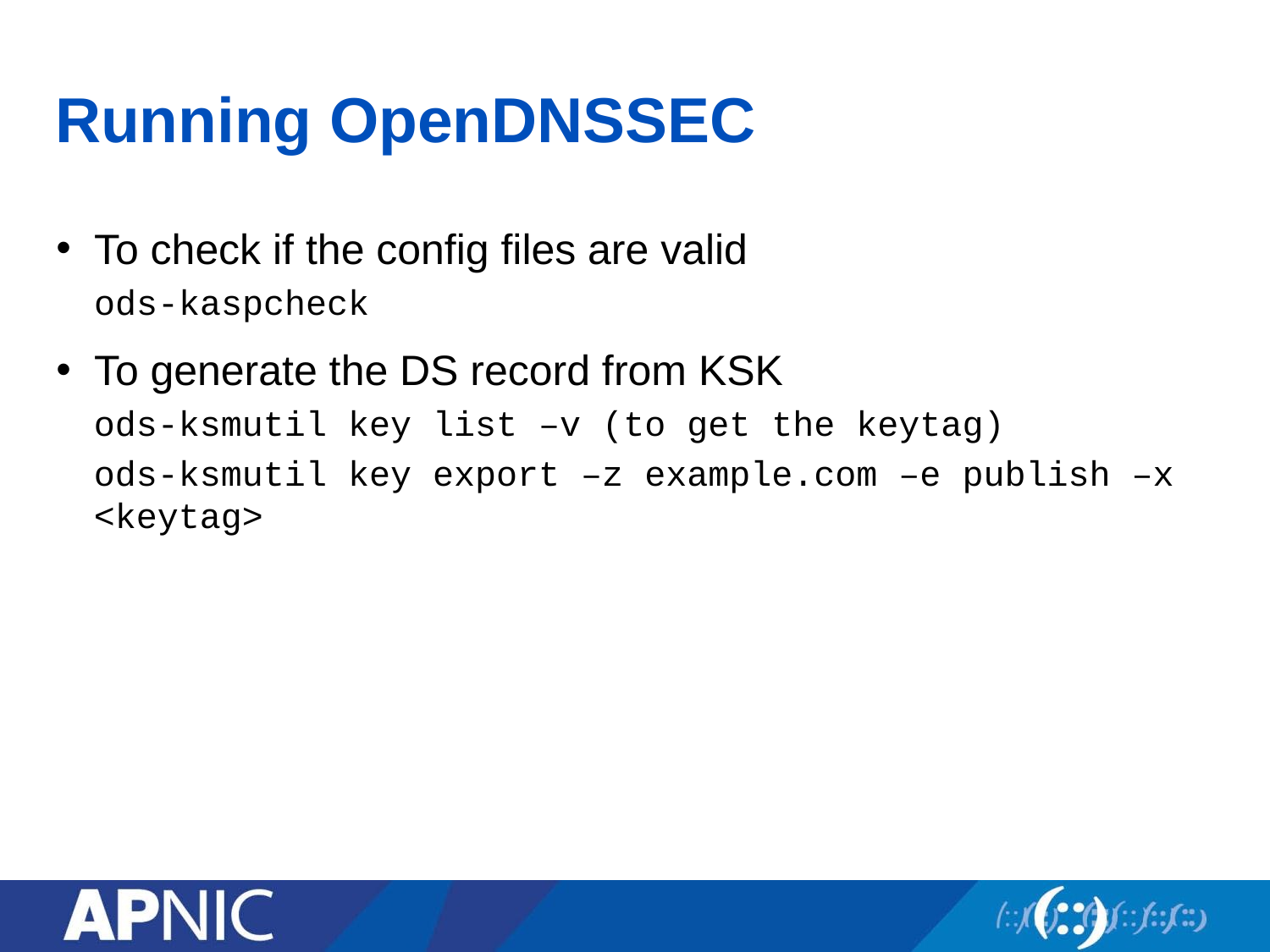

# Running OpenDNSSEC
To check if the config files are valid
ods-kaspcheck
To generate the DS record from KSK
ods-ksmutil key list –v (to get the keytag)
ods-ksmutil key export –z example.com –e publish –x <keytag>